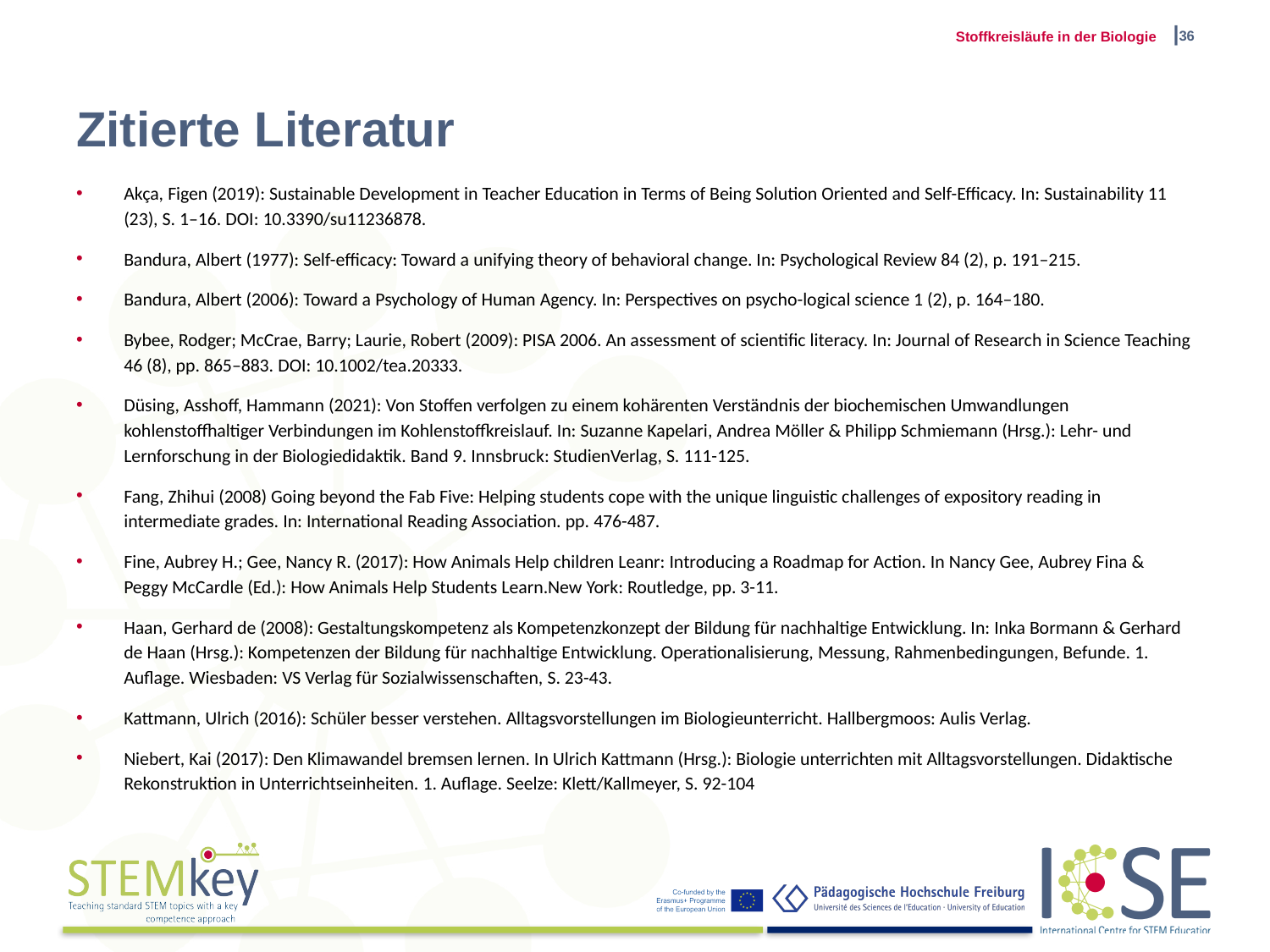

|36
Stoffkreisläufe in der Biologie
# Zitierte Literatur
Akça, Figen (2019): Sustainable Development in Teacher Education in Terms of Being Solution Oriented and Self-Efficacy. In: Sustainability 11 (23), S. 1–16. DOI: 10.3390/su11236878.
Bandura, Albert (1977): Self-efficacy: Toward a unifying theory of behavioral change. In: Psychological Review 84 (2), p. 191–215.
Bandura, Albert (2006): Toward a Psychology of Human Agency. In: Perspectives on psycho-logical science 1 (2), p. 164–180.
Bybee, Rodger; McCrae, Barry; Laurie, Robert (2009): PISA 2006. An assessment of scientific literacy. In: Journal of Research in Science Teaching 46 (8), pp. 865–883. DOI: 10.1002/tea.20333.
Düsing, Asshoff, Hammann (2021): Von Stoffen verfolgen zu einem kohärenten Verständnis der biochemischen Umwandlungen kohlenstoffhaltiger Verbindungen im Kohlenstoffkreislauf. In: Suzanne Kapelari, Andrea Möller & Philipp Schmiemann (Hrsg.): Lehr- und Lernforschung in der Biologiedidaktik. Band 9. Innsbruck: StudienVerlag, S. 111-125.
Fang, Zhihui (2008) Going beyond the Fab Five: Helping students cope with the unique linguistic challenges of expository reading in intermediate grades. In: International Reading Association. pp. 476-487.
Fine, Aubrey H.; Gee, Nancy R. (2017): How Animals Help children Leanr: Introducing a Roadmap for Action. In Nancy Gee, Aubrey Fina & Peggy McCardle (Ed.): How Animals Help Students Learn.New York: Routledge, pp. 3-11.
Haan, Gerhard de (2008): Gestaltungskompetenz als Kompetenzkonzept der Bildung für nachhaltige Entwicklung. In: Inka Bormann & Gerhard de Haan (Hrsg.): Kompetenzen der Bildung für nachhaltige Entwicklung. Operationalisierung, Messung, Rahmenbedingungen, Befunde. 1. Auflage. Wiesbaden: VS Verlag für Sozialwissenschaften, S. 23-43.
Kattmann, Ulrich (2016): Schüler besser verstehen. Alltagsvorstellungen im Biologieunterricht. Hallbergmoos: Aulis Verlag.
Niebert, Kai (2017): Den Klimawandel bremsen lernen. In Ulrich Kattmann (Hrsg.): Biologie unterrichten mit Alltagsvorstellungen. Didaktische Rekonstruktion in Unterrichtseinheiten. 1. Auflage. Seelze: Klett/Kallmeyer, S. 92-104